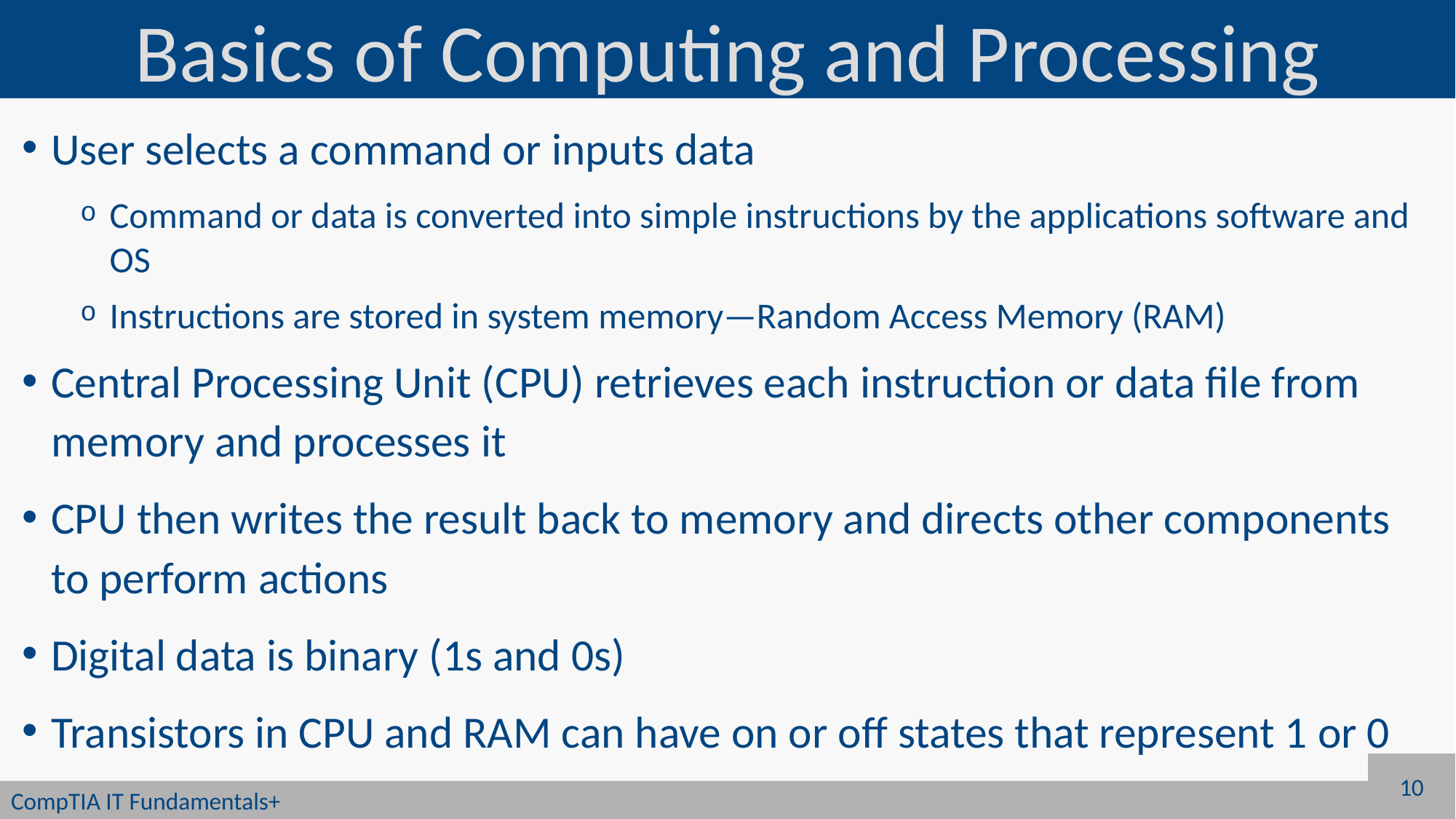

# Basics of Computing and Processing
User selects a command or inputs data
Command or data is converted into simple instructions by the applications software and OS
Instructions are stored in system memory—Random Access Memory (RAM)
Central Processing Unit (CPU) retrieves each instruction or data file from memory and processes it
CPU then writes the result back to memory and directs other components to perform actions
Digital data is binary (1s and 0s)
Transistors in CPU and RAM can have on or off states that represent 1 or 0
10
CompTIA IT Fundamentals+